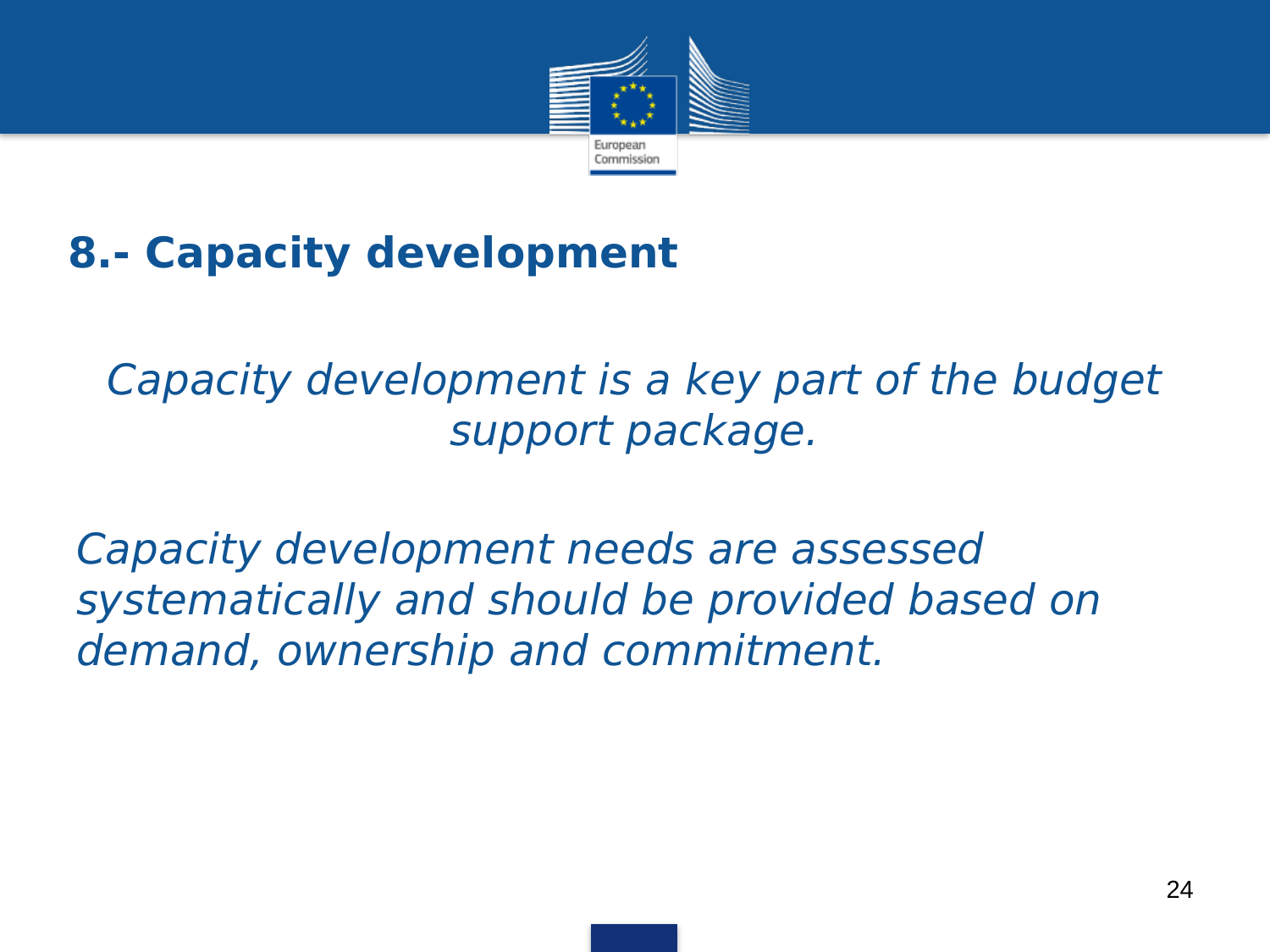

# 8.- Capacity development
Capacity development is a key part of the budget support package.

Capacity development needs are assessed systematically and should be provided based on demand, ownership and commitment.
24